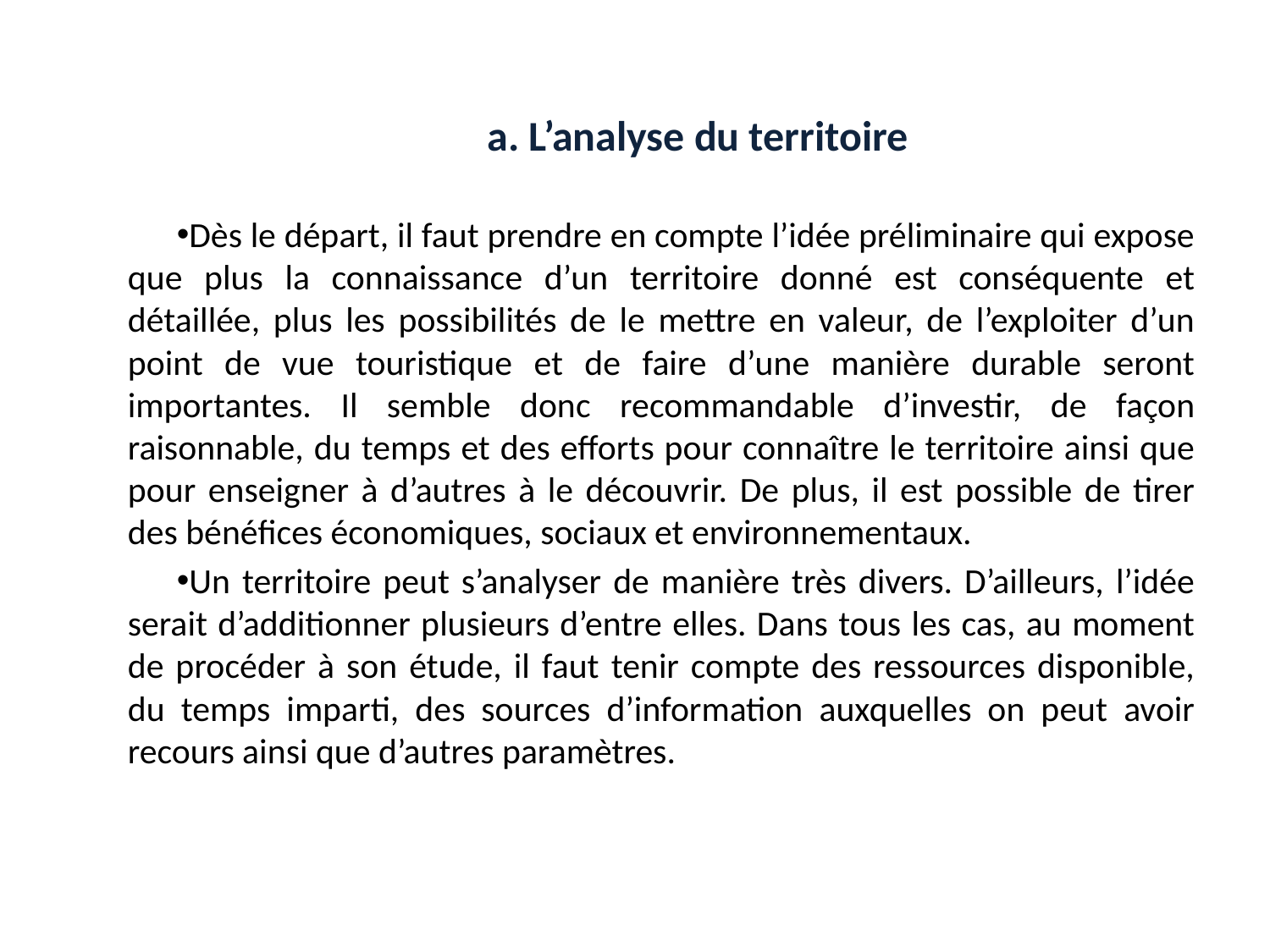

# a. L’analyse du territoire
Dès le départ, il faut prendre en compte l’idée préliminaire qui expose que plus la connaissance d’un territoire donné est conséquente et détaillée, plus les possibilités de le mettre en valeur, de l’exploiter d’un point de vue touristique et de faire d’une manière durable seront importantes. Il semble donc recommandable d’investir, de façon raisonnable, du temps et des efforts pour connaître le territoire ainsi que pour enseigner à d’autres à le découvrir. De plus, il est possible de tirer des bénéfices économiques, sociaux et environnementaux.
Un territoire peut s’analyser de manière très divers. D’ailleurs, l’idée serait d’additionner plusieurs d’entre elles. Dans tous les cas, au moment de procéder à son étude, il faut tenir compte des ressources disponible, du temps imparti, des sources d’information auxquelles on peut avoir recours ainsi que d’autres paramètres.